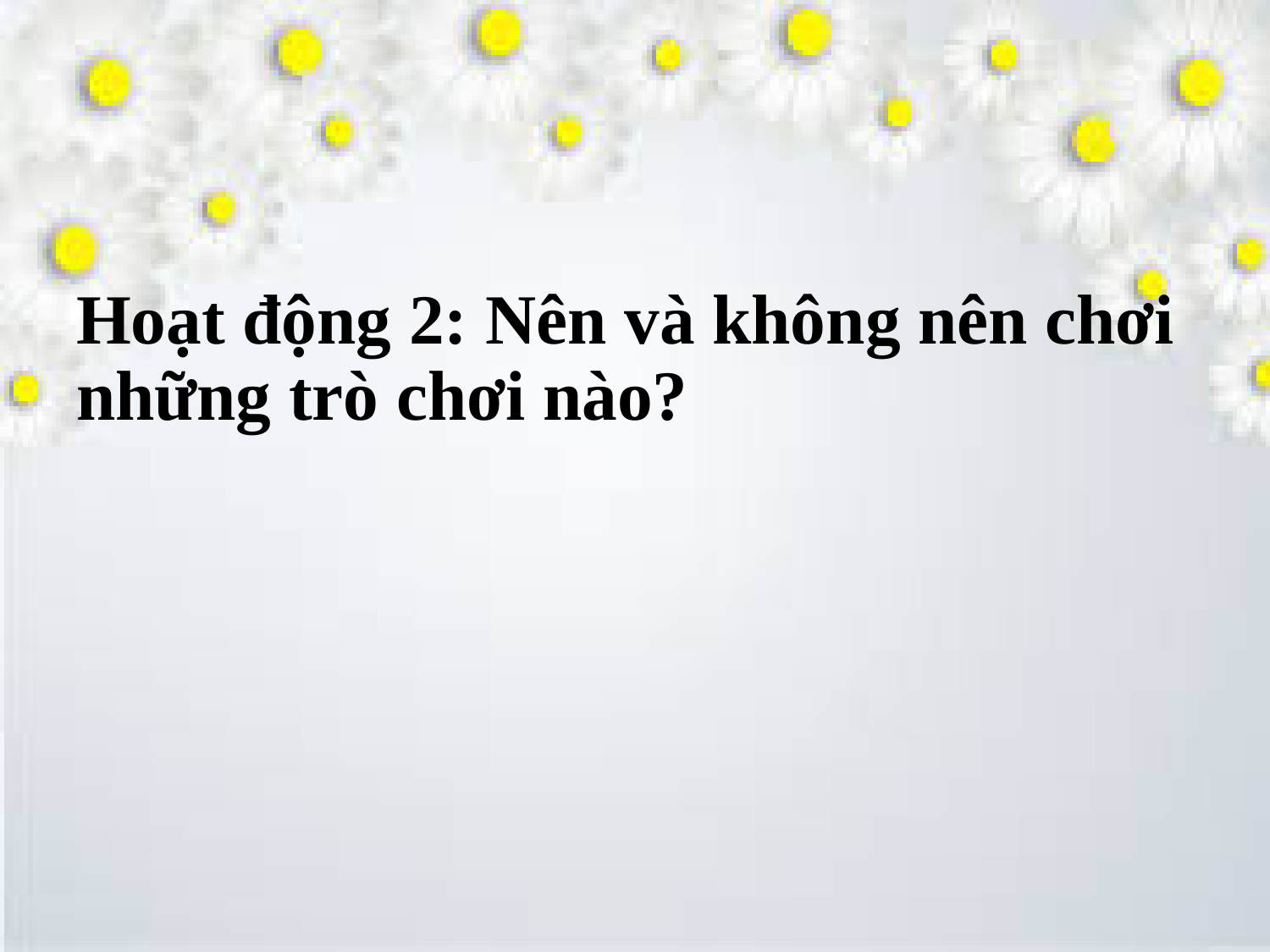

# Hoạt động 2: Nên và không nên chơi những trò chơi nào?